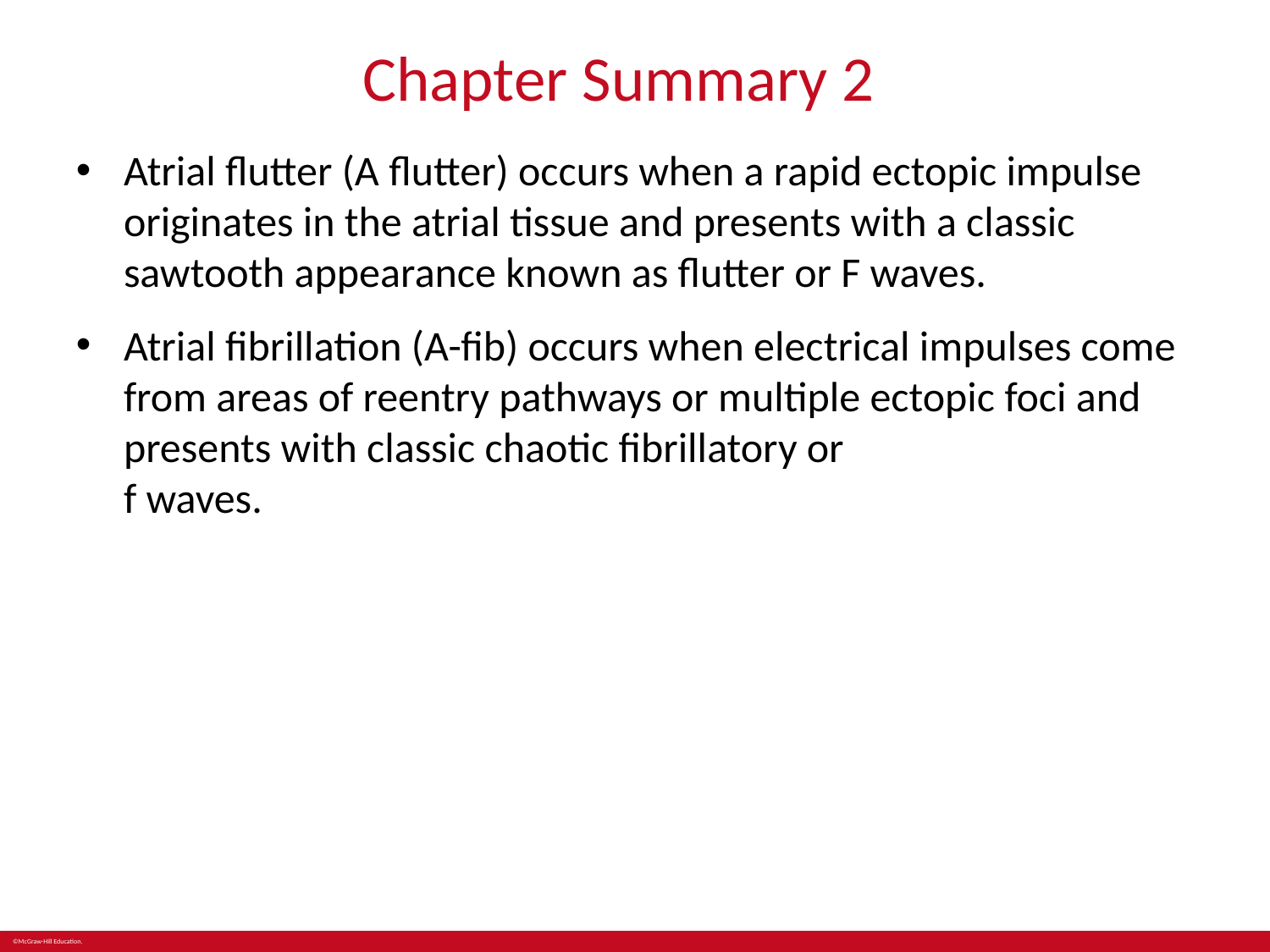

# Chapter Summary 22
Atrial flutter (A flutter) occurs when a rapid ectopic impulse originates in the atrial tissue and presents with a classic sawtooth appearance known as flutter or F waves.
Atrial fibrillation (A-fib) occurs when electrical impulses come from areas of reentry pathways or multiple ectopic foci and presents with classic chaotic fibrillatory or
f waves.